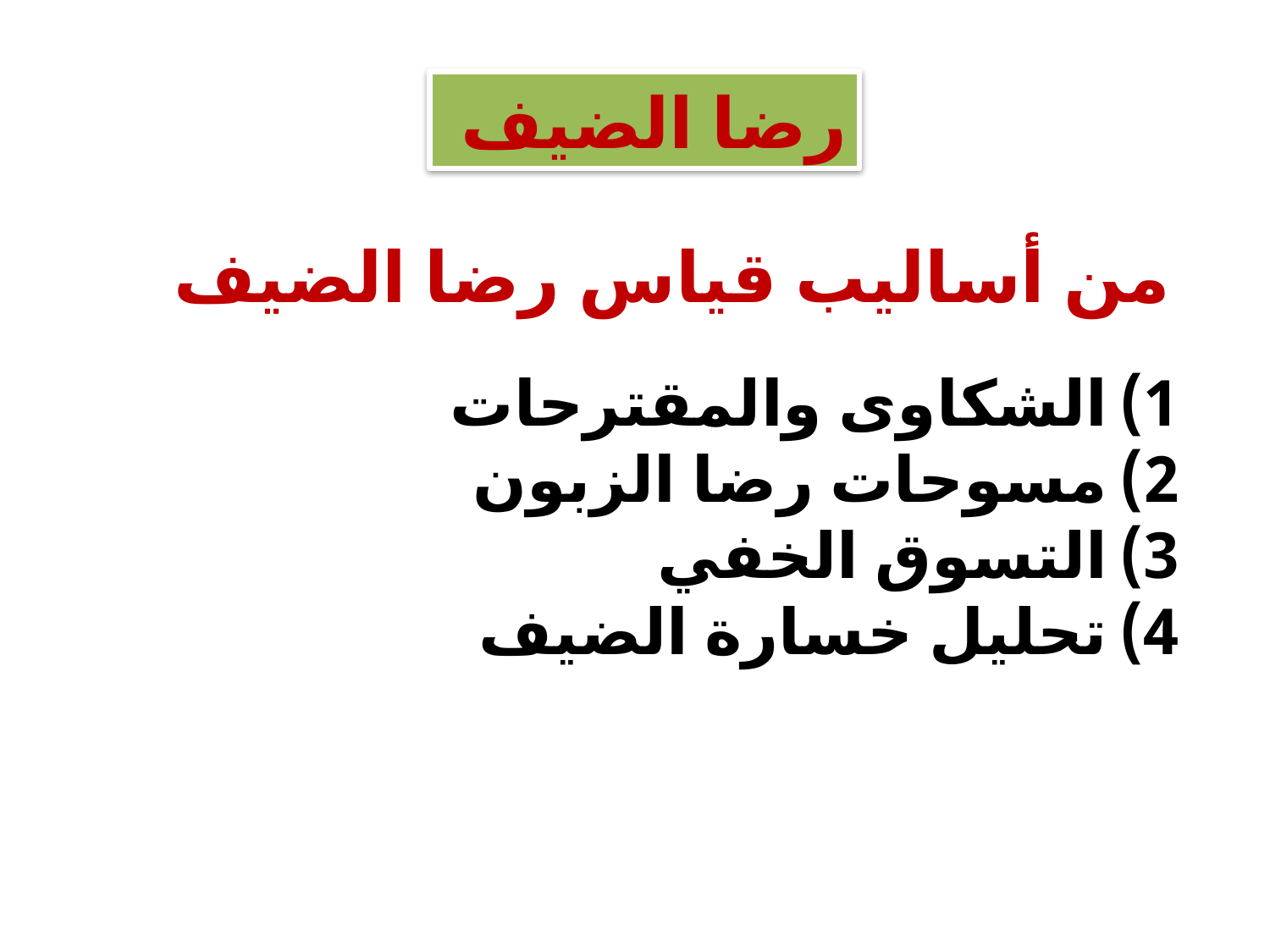

رضا الضيف
من أساليب قياس رضا الضيف
الشكاوى والمقترحات
مسوحات رضا الزبون
التسوق الخفي
تحليل خسارة الضيف